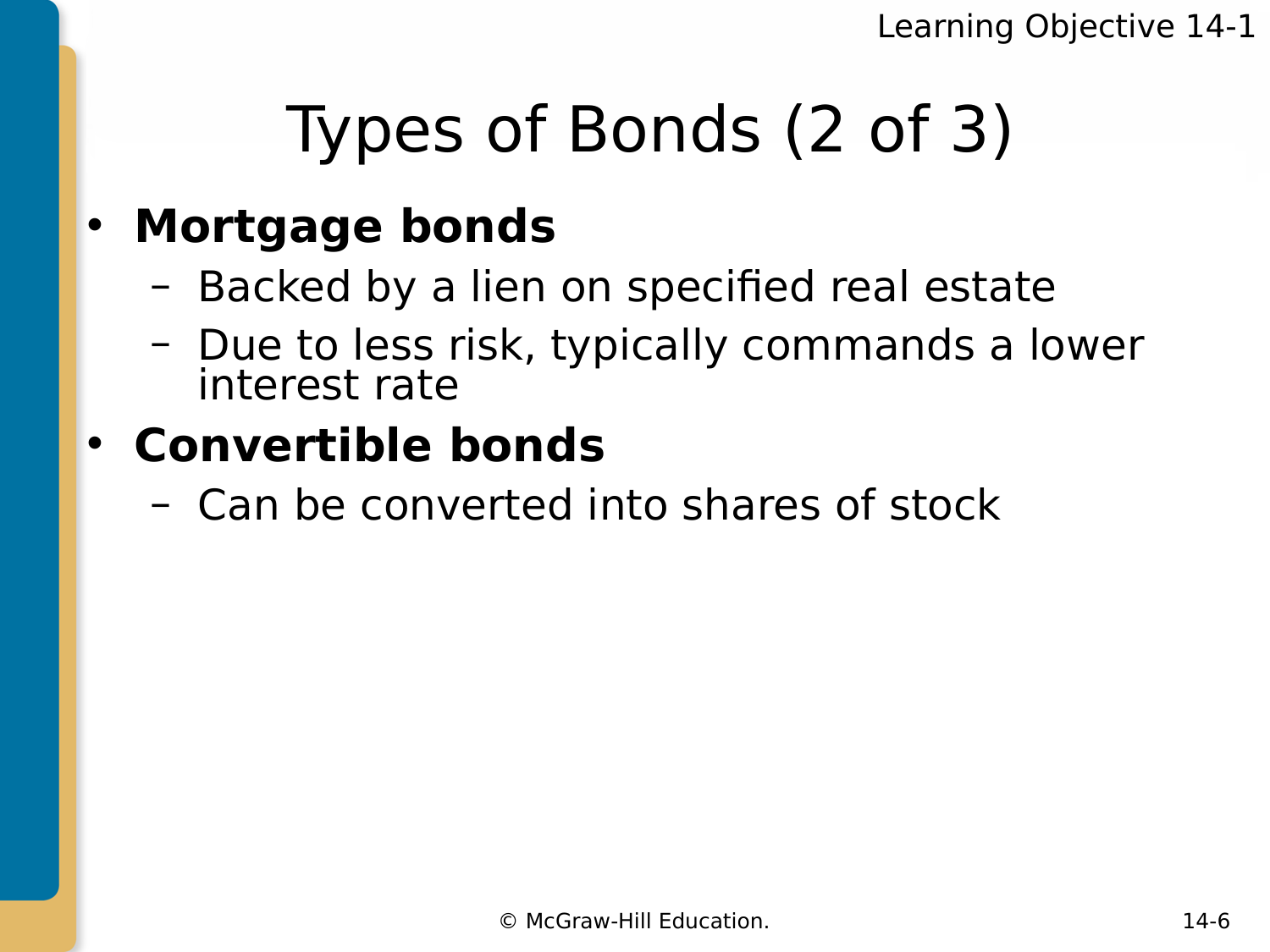

Learning Objective 14-1
# Types of Bonds (2 of 3)
Mortgage bonds
Backed by a lien on specified real estate
Due to less risk, typically commands a lower interest rate
Convertible bonds
Can be converted into shares of stock